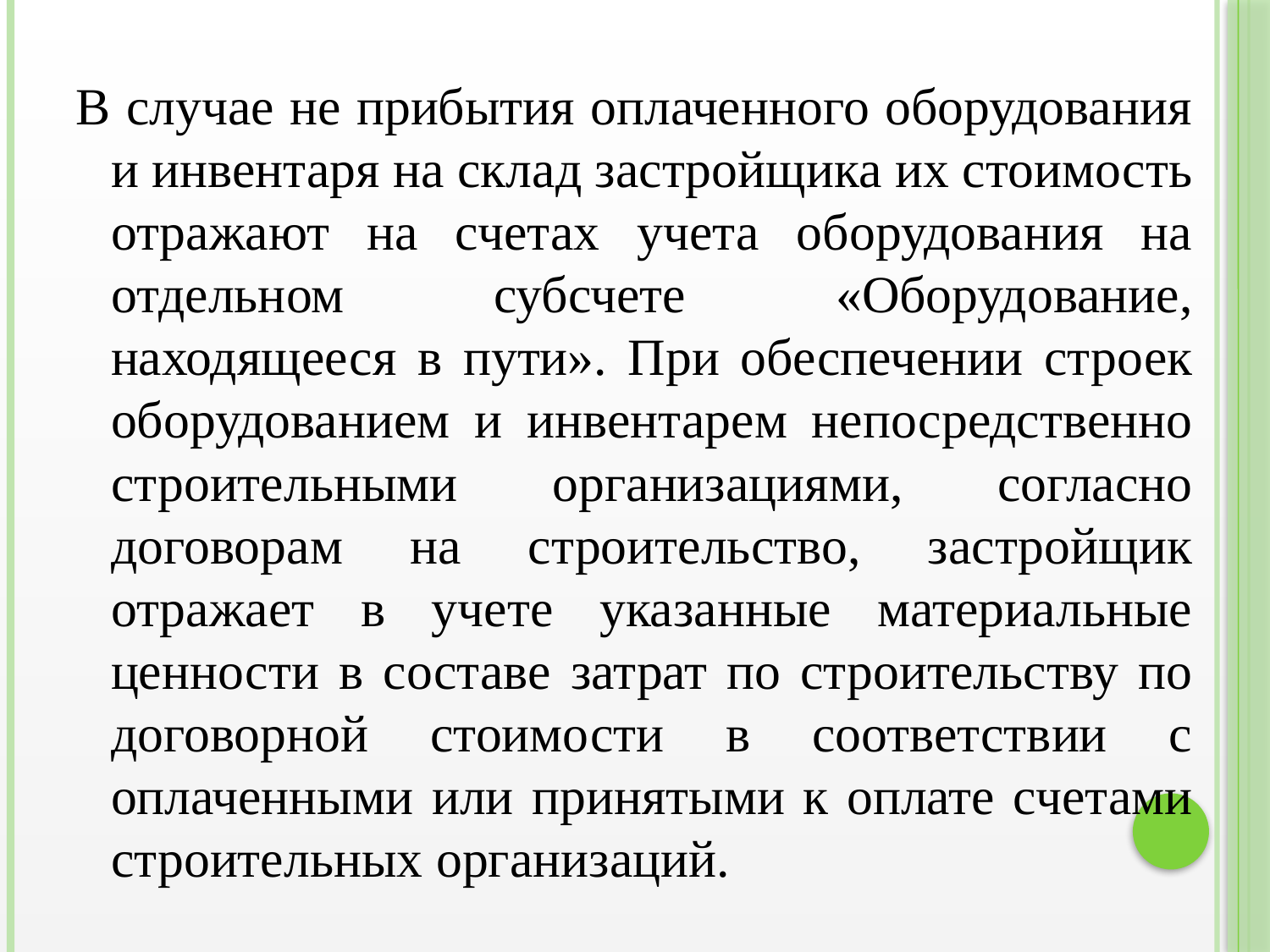

В случае не прибытия оплаченного оборудования и инвентаря на склад застройщика их стоимость отражают на счетах учета оборудования на отдельном субсчете «Оборудование, находящееся в пути». При обеспечении строек оборудованием и инвентарем непосредственно строительными организациями, согласно договорам на строительство, застройщик отражает в учете указанные материальные ценности в составе затрат по строительству по договорной стоимости в соответствии с оплаченными или принятыми к оплате счетами строительных организаций.